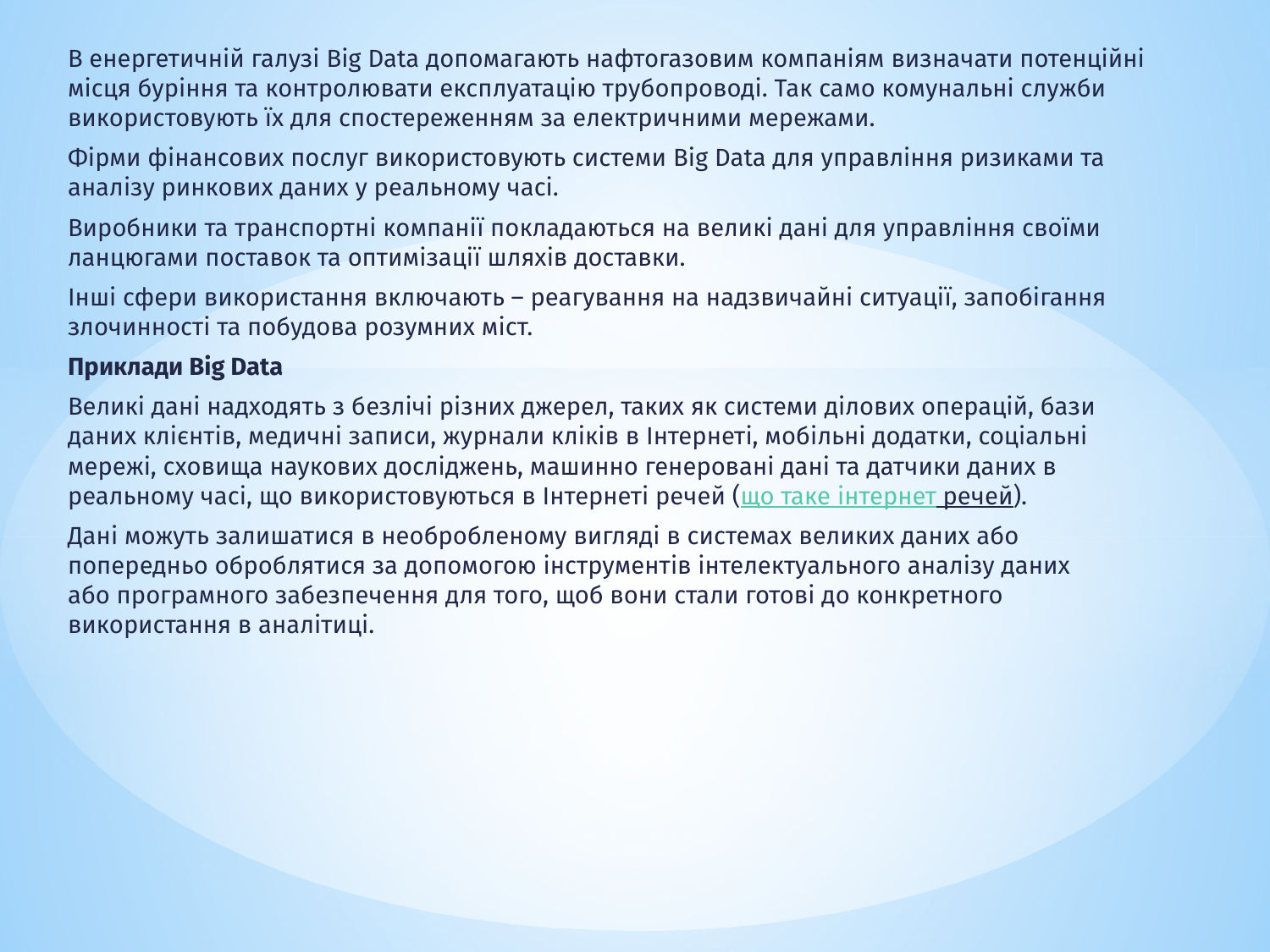

В енергетичній галузі Big Data допомагають нафтогазовим компаніям визначати потенційні місця буріння та контролювати експлуатацію трубопроводі. Так само комунальні служби використовують їх для спостереженням за електричними мережами.
Фірми фінансових послуг використовують системи Big Data для управління ризиками та аналізу ринкових даних у реальному часі.
Виробники та транспортні компанії покладаються на великі дані для управління своїми ланцюгами поставок та оптимізації шляхів доставки.
Інші сфери використання включають – реагування на надзвичайні ситуації, запобігання злочинності та побудова розумних міст.
Приклади Big Data
Великі дані надходять з безлічі різних джерел, таких як системи ділових операцій, бази даних клієнтів, медичні записи, журнали кліків в Інтернеті, мобільні додатки, соціальні мережі, сховища наукових досліджень, машинно генеровані дані та датчики даних в реальному часі, що використовуються в Інтернеті речей (що таке інтернет речей).
Дані можуть залишатися в необробленому вигляді в системах великих даних або попередньо оброблятися за допомогою інструментів інтелектуального аналізу даних або програмного забезпечення для того, щоб вони стали готові до конкретного використання в аналітиці.